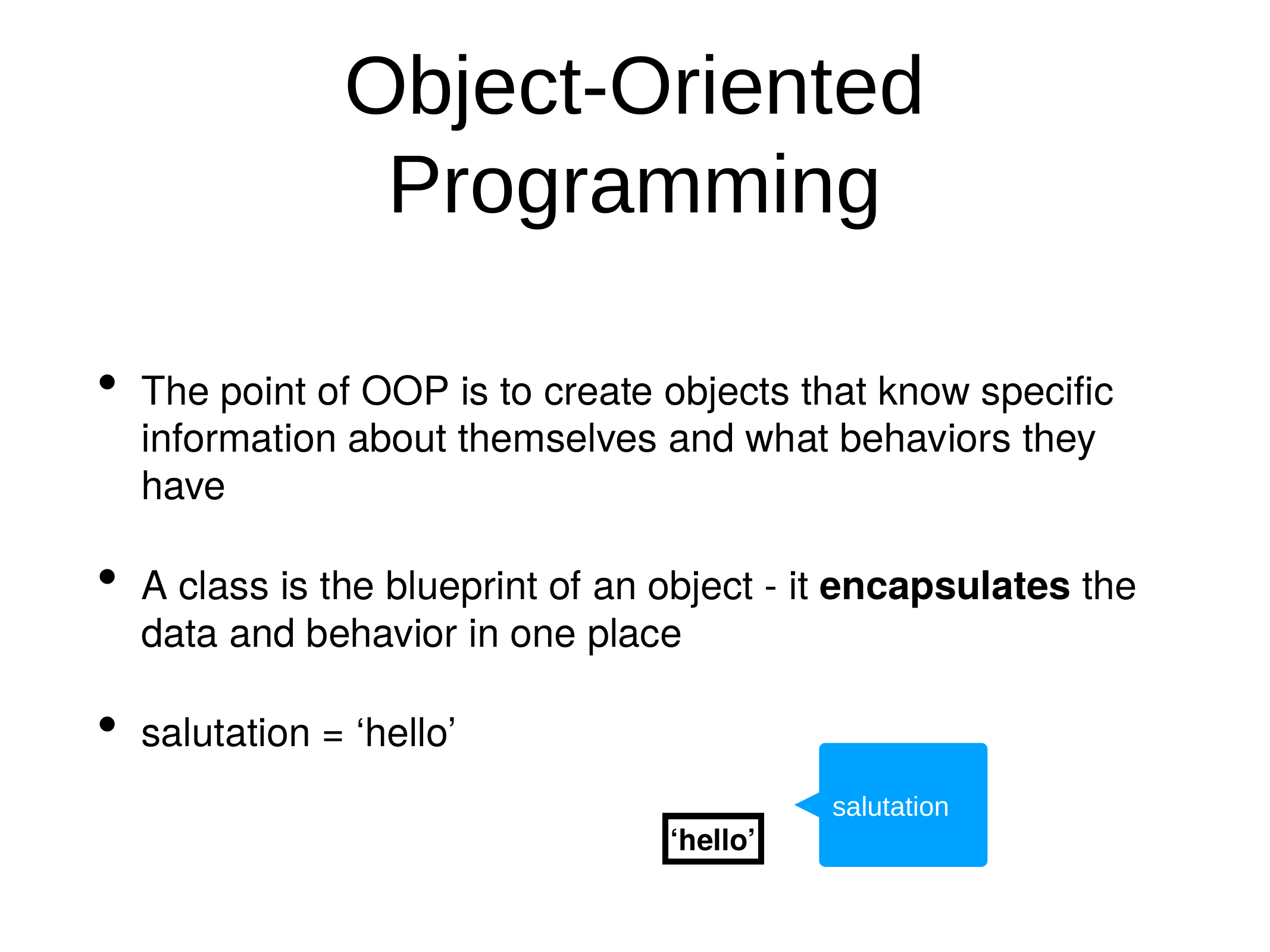

# Object-Oriented Programming
The point of OOP is to create objects that know specific information about themselves and what behaviors they have
A class is the blueprint of an object - it encapsulates the data and behavior in one place
salutation = ‘hello’
salutation
‘hello’